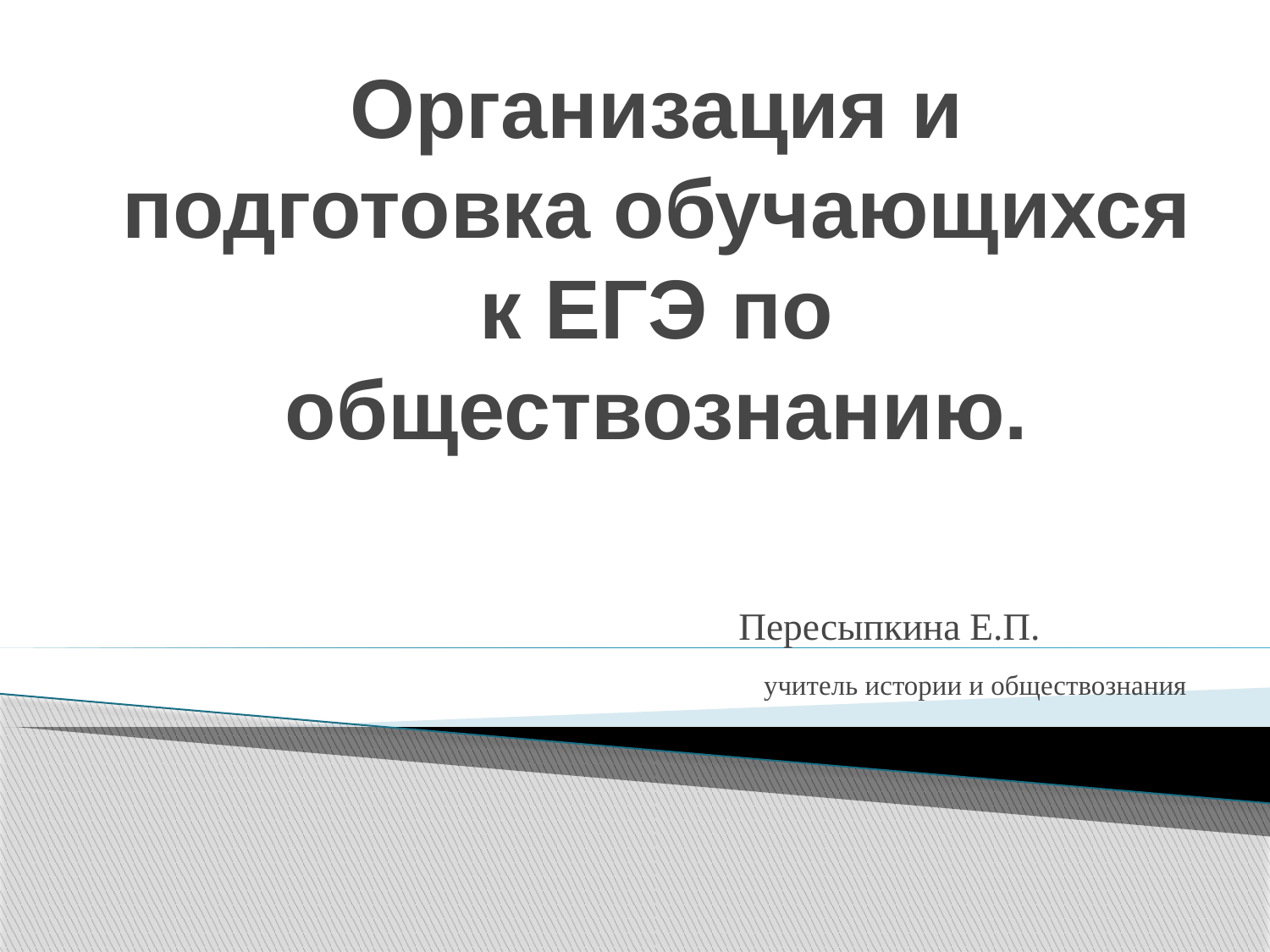

# Организация и подготовка обучающихся к ЕГЭ по обществознанию. Пересыпкина Е.П. учитель истории и обществознания